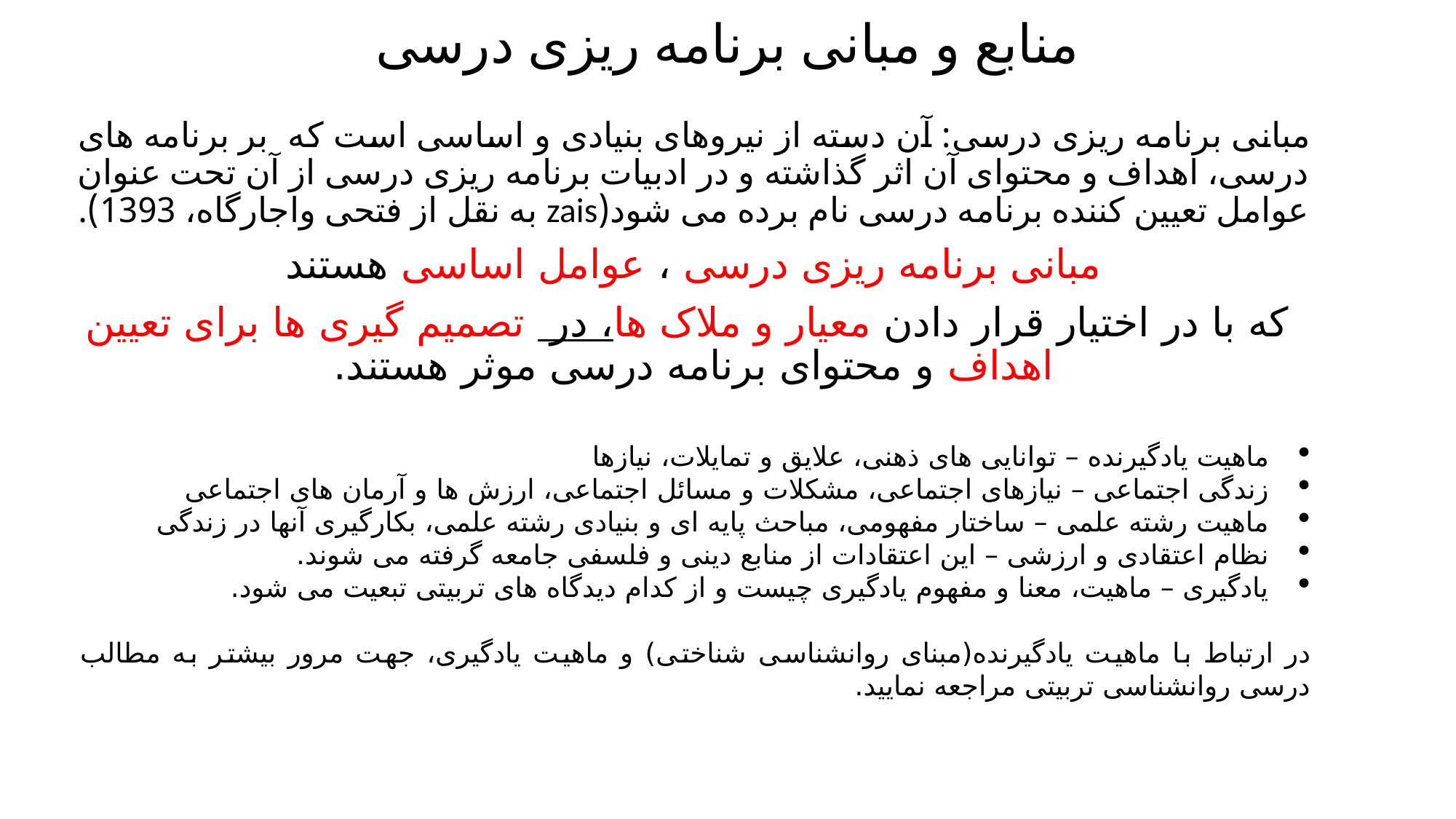

# منابع و مبانی برنامه ریزی درسی
مبانی برنامه ریزی درسی: آن دسته از نیروهای بنیادی و اساسی است که  بر برنامه های درسی، اهداف و محتوای آن اثر گذاشته و در ادبیات برنامه ریزی درسی از آن تحت عنوان عوامل تعیین کننده برنامه درسی نام برده می شود(zais به نقل از فتحی واجارگاه، 1393).
مبانی برنامه ریزی درسی ، عوامل اساسی هستند
 که با در اختیار قرار دادن معیار و ملاک ها، در  تصمیم گیری ها برای تعیین اهداف و محتوای برنامه درسی موثر هستند.

ماهیت یادگیرنده – توانایی های ذهنی، علایق و تمایلات، نیازها
زندگی اجتماعی – نیازهای اجتماعی، مشکلات و مسائل اجتماعی، ارزش ها و آرمان های اجتماعی
ماهیت رشته علمی – ساختار مفهومی، مباحث پایه ای و بنیادی رشته علمی، بکارگیری آنها در زندگی
نظام اعتقادی و ارزشی – این اعتقادات از منابع دینی و فلسفی جامعه گرفته می شوند.
یادگیری – ماهیت، معنا و مفهوم یادگیری چیست و از کدام دیدگاه های تربیتی تبعیت می شود.

در ارتباط با ماهیت یادگیرنده(مبنای روانشناسی شناختی) و ماهیت یادگیری، جهت مرور بیشتر به مطالب درسی روانشناسی تربیتی مراجعه نمایید.